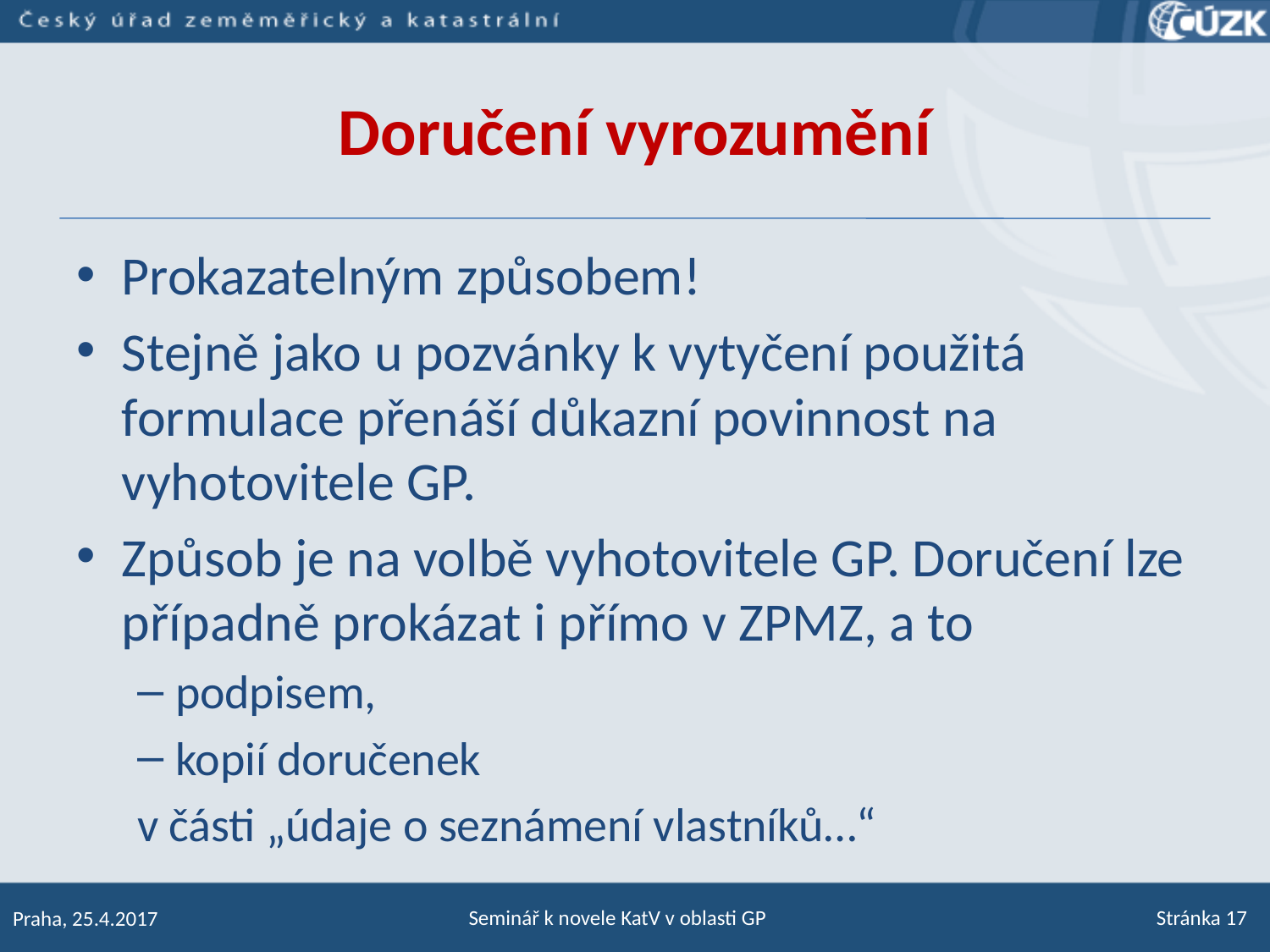

# Doručení vyrozumění
Prokazatelným způsobem!
Stejně jako u pozvánky k vytyčení použitá formulace přenáší důkazní povinnost na vyhotovitele GP.
Způsob je na volbě vyhotovitele GP. Doručení lze případně prokázat i přímo v ZPMZ, a to
podpisem,
kopií doručenek
v části „údaje o seznámení vlastníků…“
Seminář k novele KatV v oblasti GP
Stránka 17
Praha, 25.4.2017